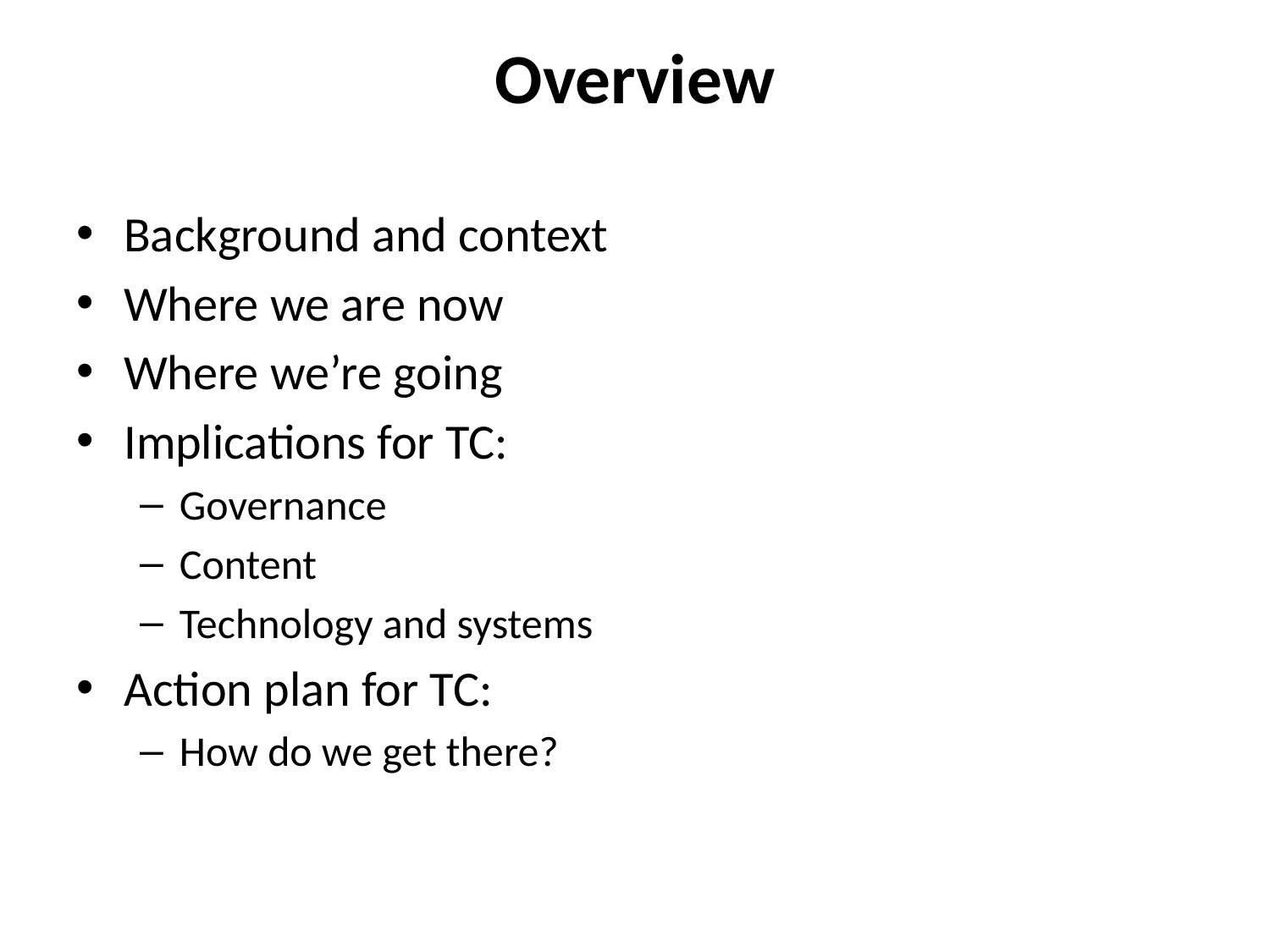

# Overview
Background and context
Where we are now
Where we’re going
Implications for TC:
Governance
Content
Technology and systems
Action plan for TC:
How do we get there?